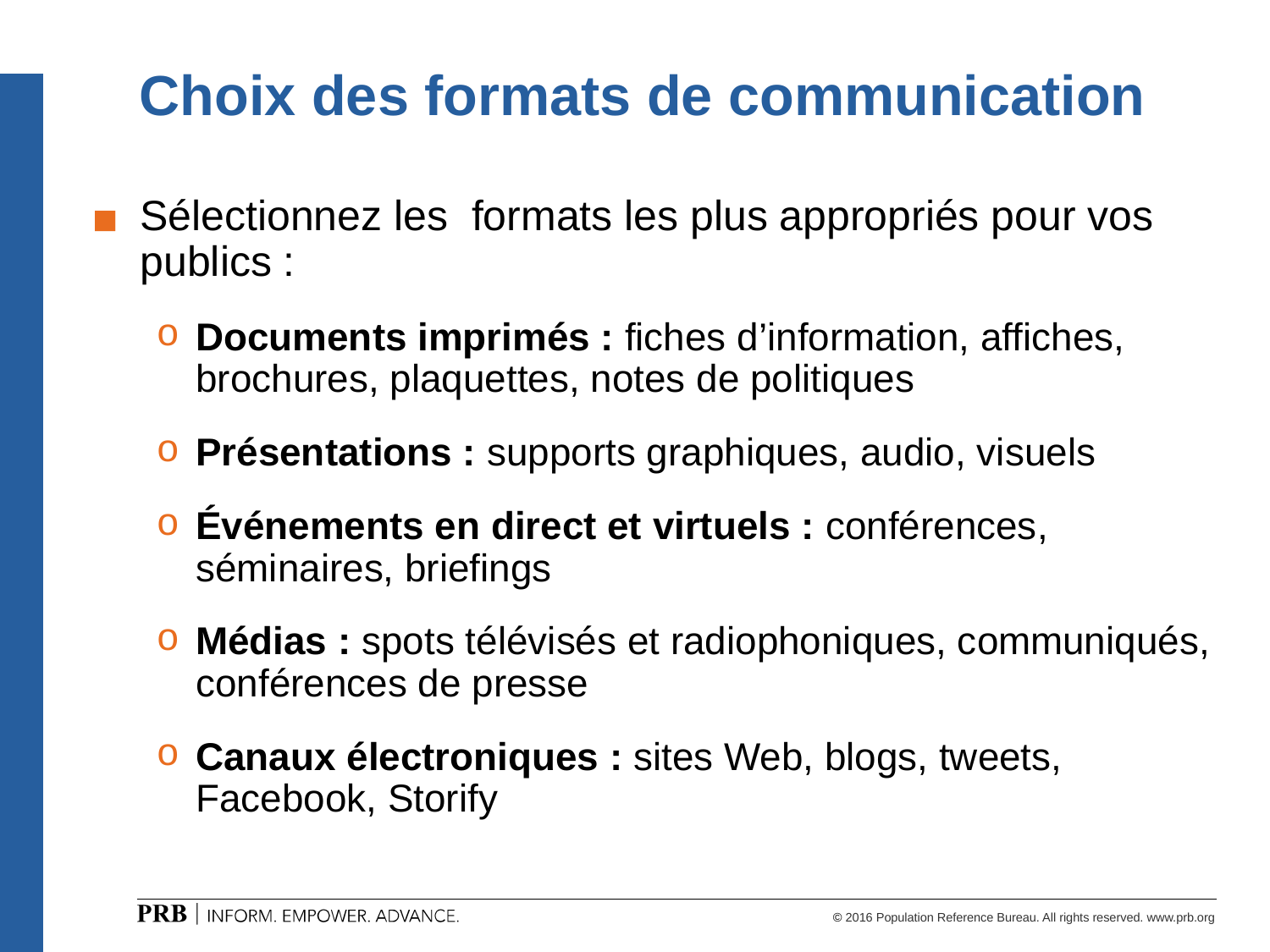

# Choix des formats de communication
Sélectionnez les  formats les plus appropriés pour vos publics :
Documents imprimés : fiches d’information, affiches, brochures, plaquettes, notes de politiques
Présentations : supports graphiques, audio, visuels
Événements en direct et virtuels : conférences, séminaires, briefings
Médias : spots télévisés et radiophoniques, communiqués, conférences de presse
Canaux électroniques : sites Web, blogs, tweets, Facebook, Storify